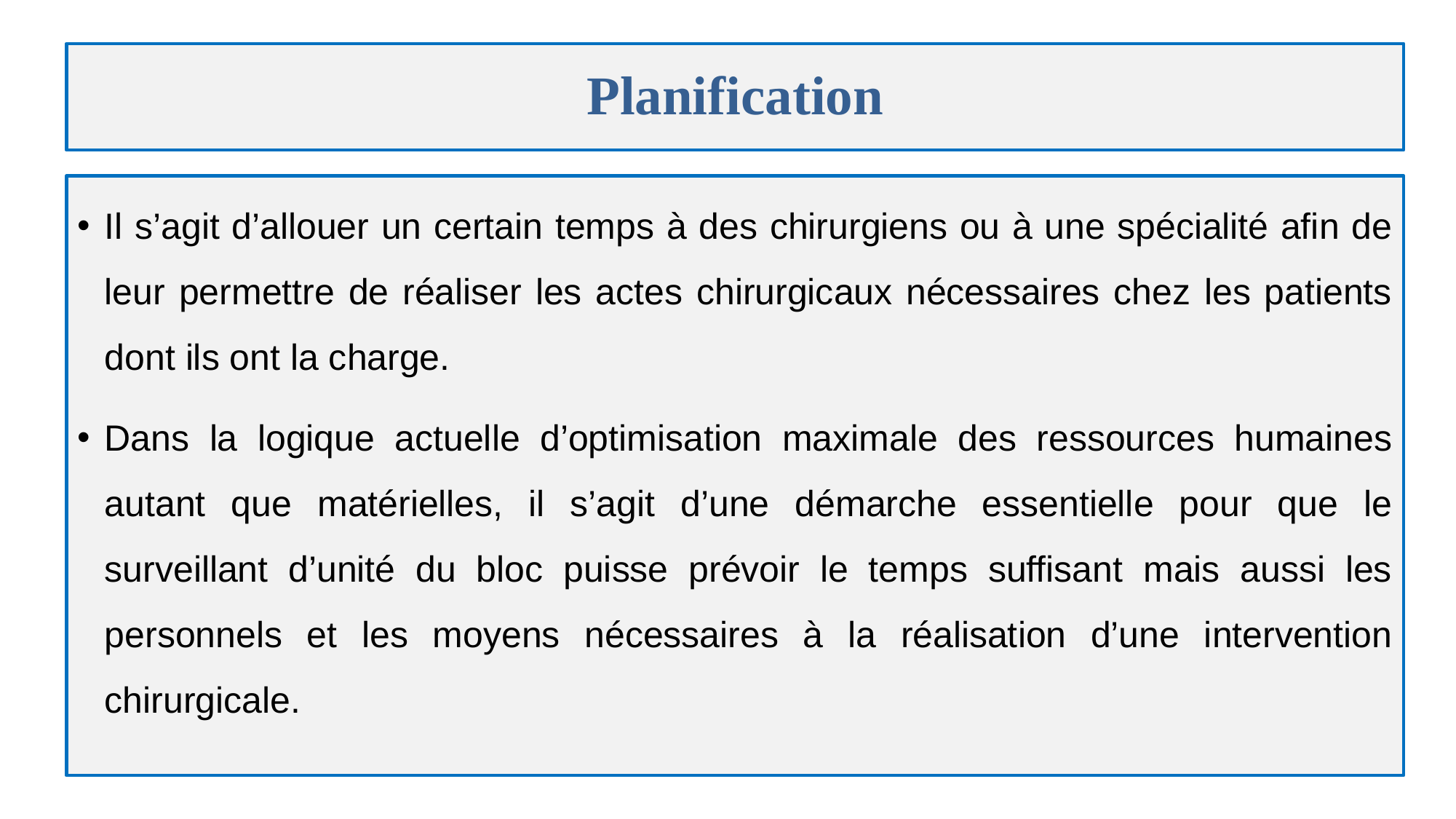

# Planification
Il s’agit d’allouer un certain temps à des chirurgiens ou à une spécialité afin de leur permettre de réaliser les actes chirurgicaux nécessaires chez les patients dont ils ont la charge.
Dans la logique actuelle d’optimisation maximale des ressources humaines autant que matérielles, il s’agit d’une démarche essentielle pour que le surveillant d’unité du bloc puisse prévoir le temps suffisant mais aussi les personnels et les moyens nécessaires à la réalisation d’une intervention chirurgicale.